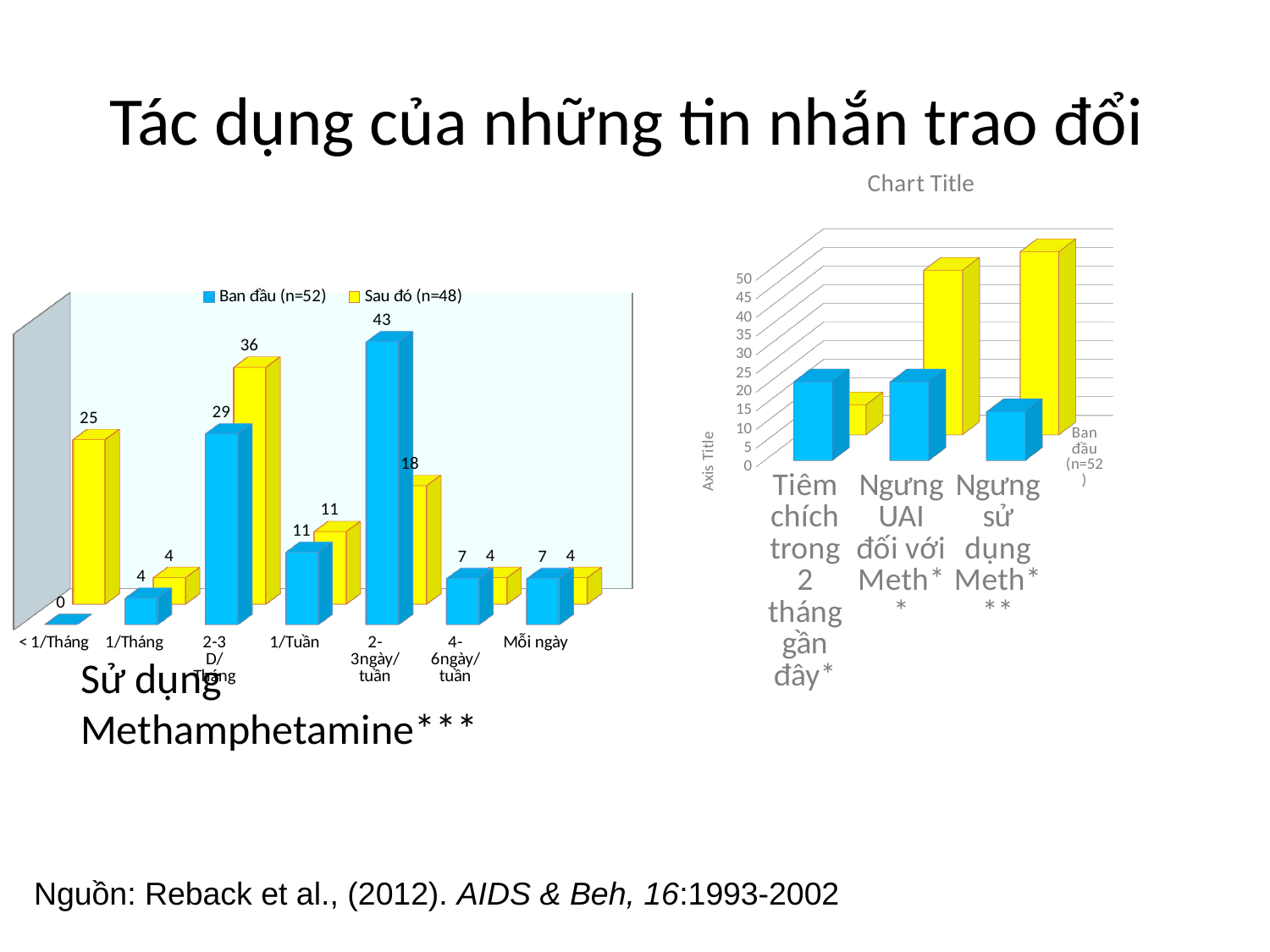

# Tác dụng của những tin nhắn trao đổi

[unsupported chart]

[unsupported chart]

Sử dụng Methamphetamine***
*p<0.05; **p<0.01; ***p<0.001
Nguồn: Reback et al., (2012). AIDS & Beh, 16:1993-2002.